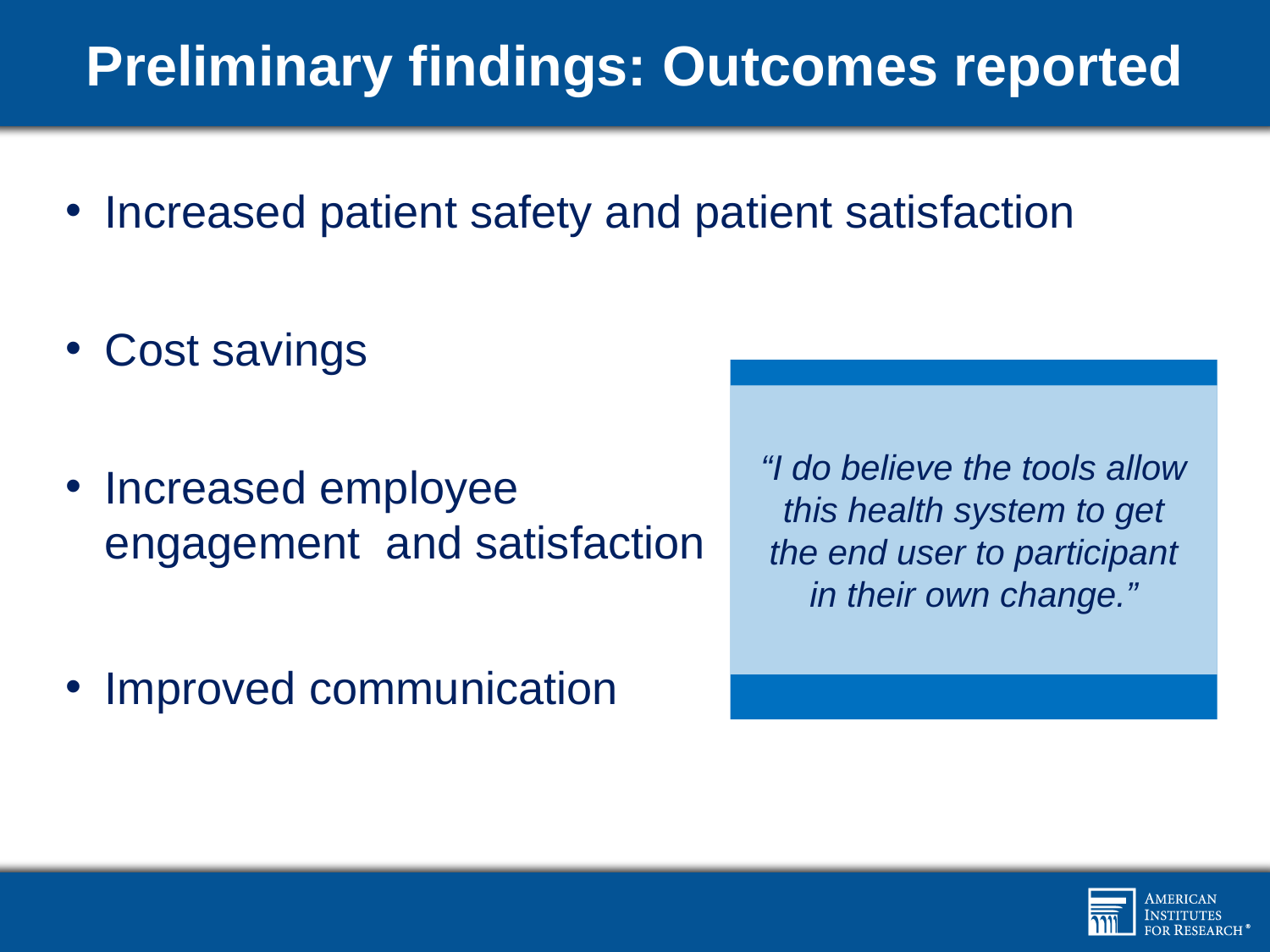

# Preliminary findings: Outcomes reported
Increased patient safety and patient satisfaction

Cost savings

Increased employee
engagement  and satisfaction

Improved communication

“I do believe the tools allow this health system to get the end user to participant in their own change.”